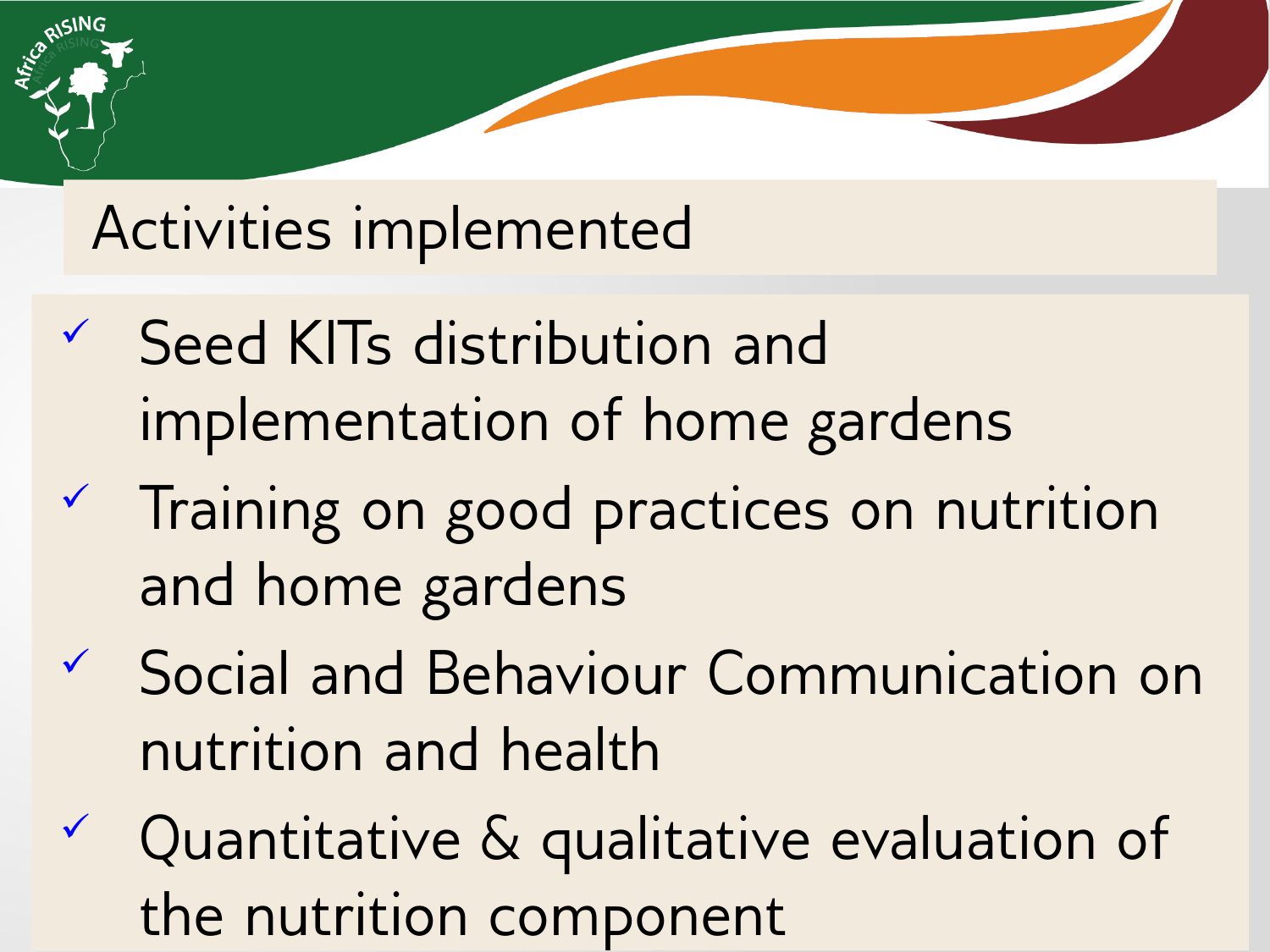

Activities implemented
Seed KITs distribution and implementation of home gardens
Training on good practices on nutrition and home gardens
Social and Behaviour Communication on nutrition and health
Quantitative & qualitative evaluation of the nutrition component